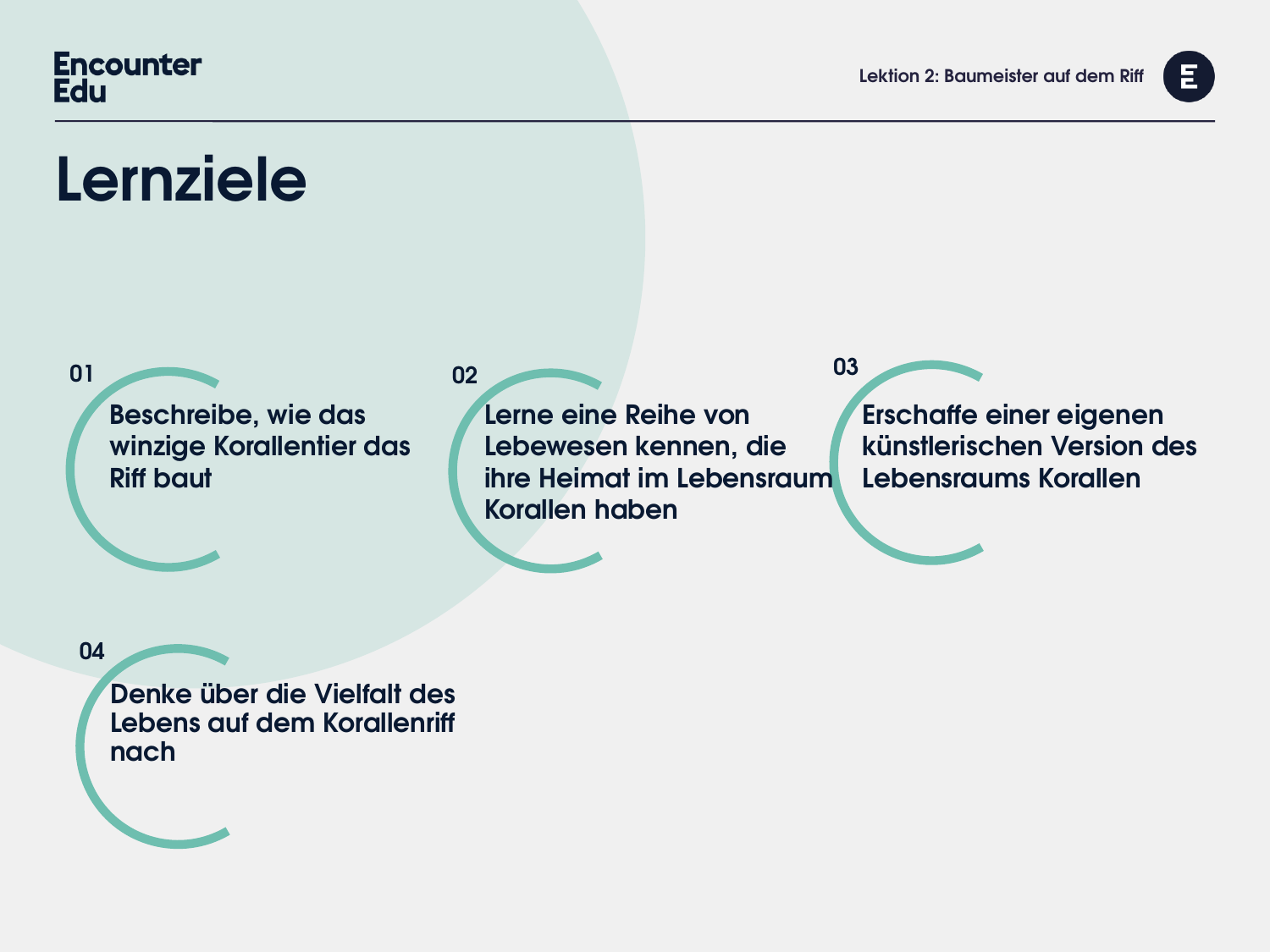

# Lektion 2: Baumeister auf dem Riff
Lernziele
Erschaffe einer eigenen künstlerischen Version des Lebensraums Korallen
Beschreibe, wie das
winzige Korallentier das
Riff baut
Lerne eine Reihe von Lebewesen kennen, die
ihre Heimat im Lebensraum
Korallen haben
Denke über die Vielfalt des Lebens auf dem Korallenriff nach